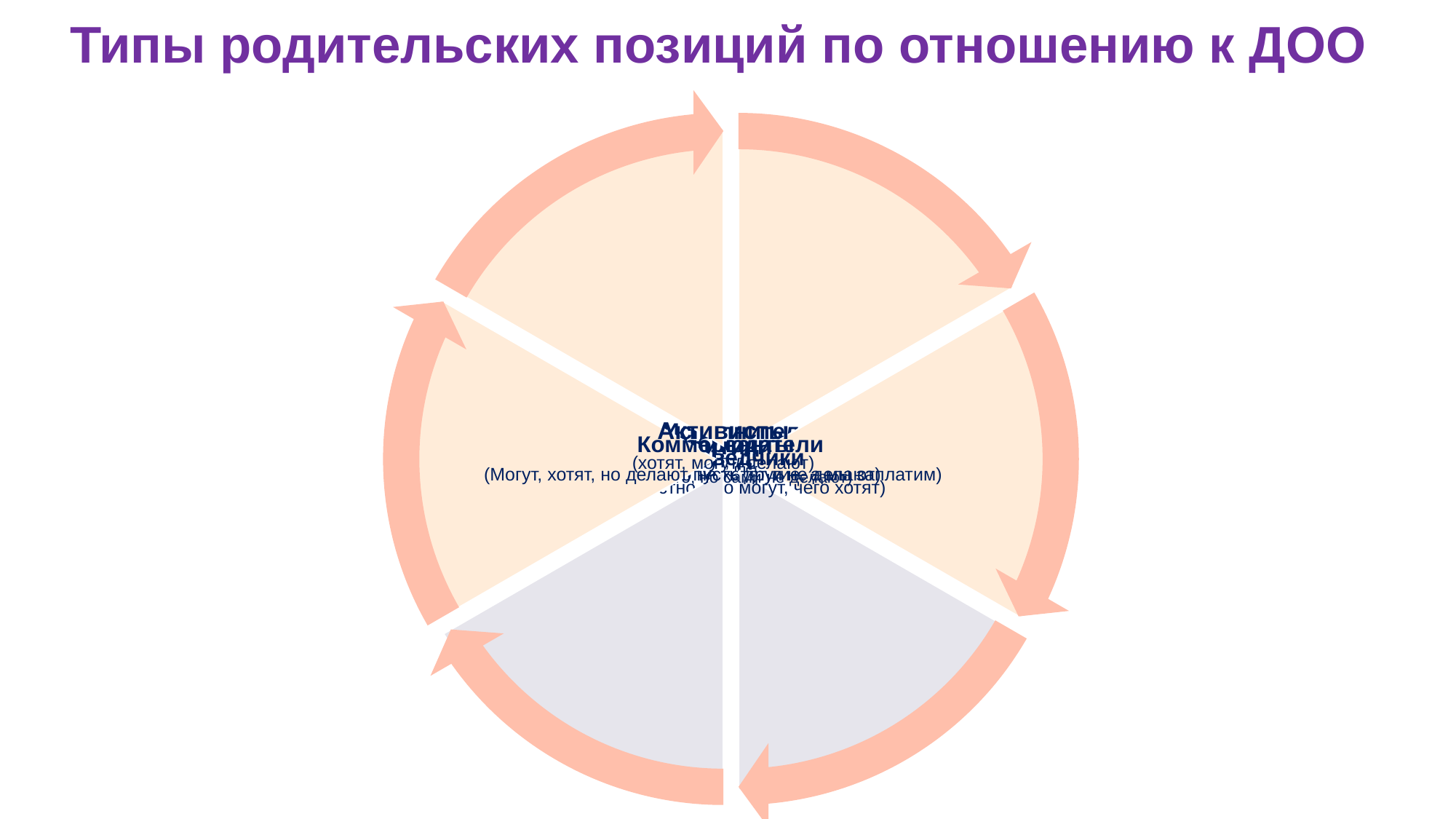

# Типы родительских позиций по отношению к ДОО
Исполнители
(могут, делают)
Наблюдатели
(могут, но не хотят и не делают)
Разведчики
(Неизвестно, что могут, чего хотят)
Критики
(хотят много, но сами не делают)

Коммерсанты
(Могут, хотят, но делают пусть другие, а мы заплатим)
Активисты
(хотят, могут, делают)